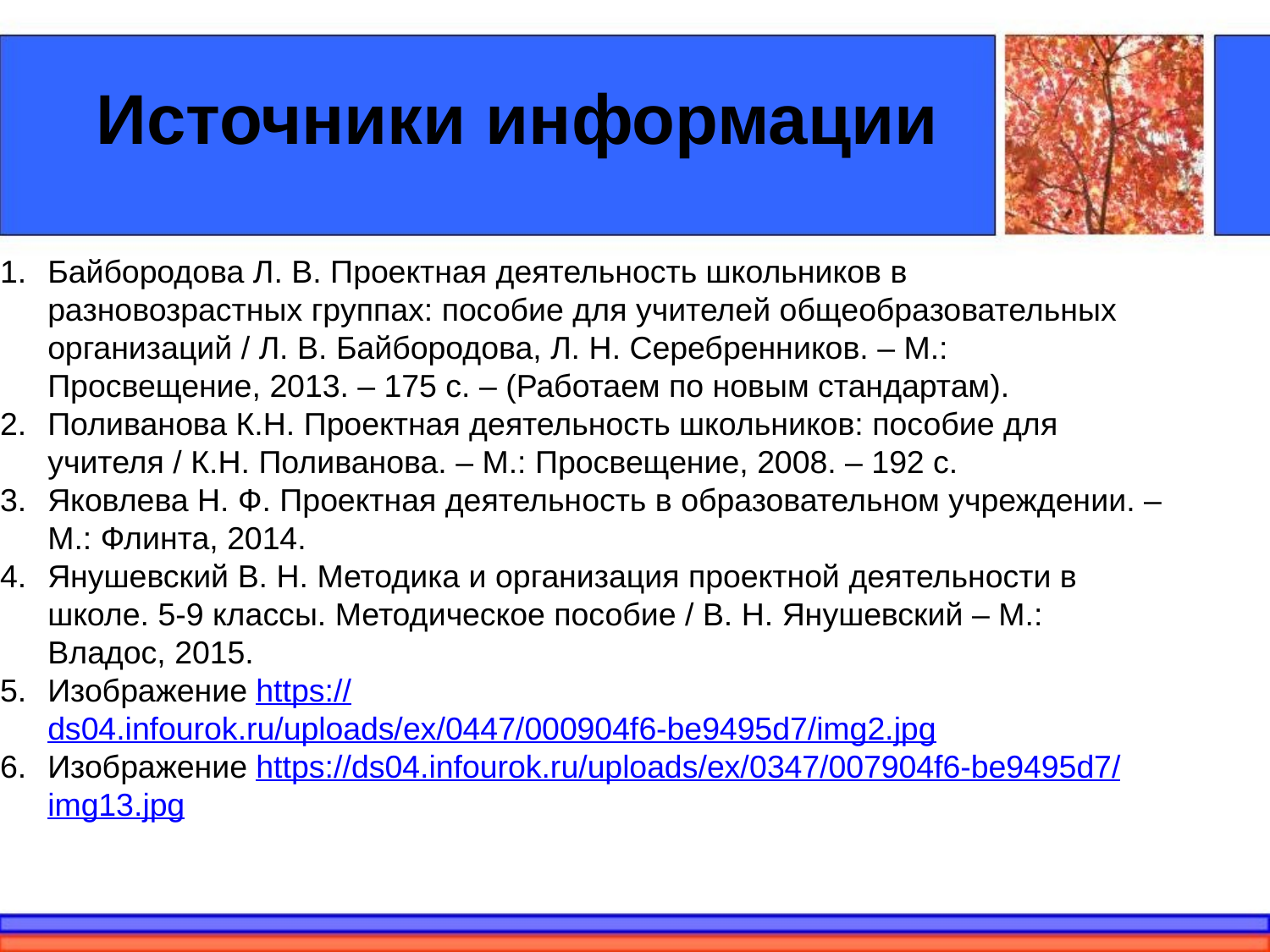

# Источники информации
Байбородова Л. В. Проектная деятельность школьников в разновозрастных группах: пособие для учителей общеобразовательных организаций / Л. В. Байбородова, Л. Н. Серебренников. – М.: Просвещение, 2013. – 175 с. – (Работаем по новым стандартам).
Поливанова К.Н. Проектная деятельность школьников: пособие для учителя / К.Н. Поливанова. – М.: Просвещение, 2008. – 192 с.
Яковлева Н. Ф. Проектная деятельность в образовательном учреждении. – М.: Флинта, 2014.
Янушевский В. Н. Методика и организация проектной деятельности в школе. 5-9 классы. Методическое пособие / В. Н. Янушевский – М.: Владос, 2015.
Изображение https://ds04.infourok.ru/uploads/ex/0447/000904f6-be9495d7/img2.jpg
Изображение https://ds04.infourok.ru/uploads/ex/0347/007904f6-be9495d7/img13.jpg